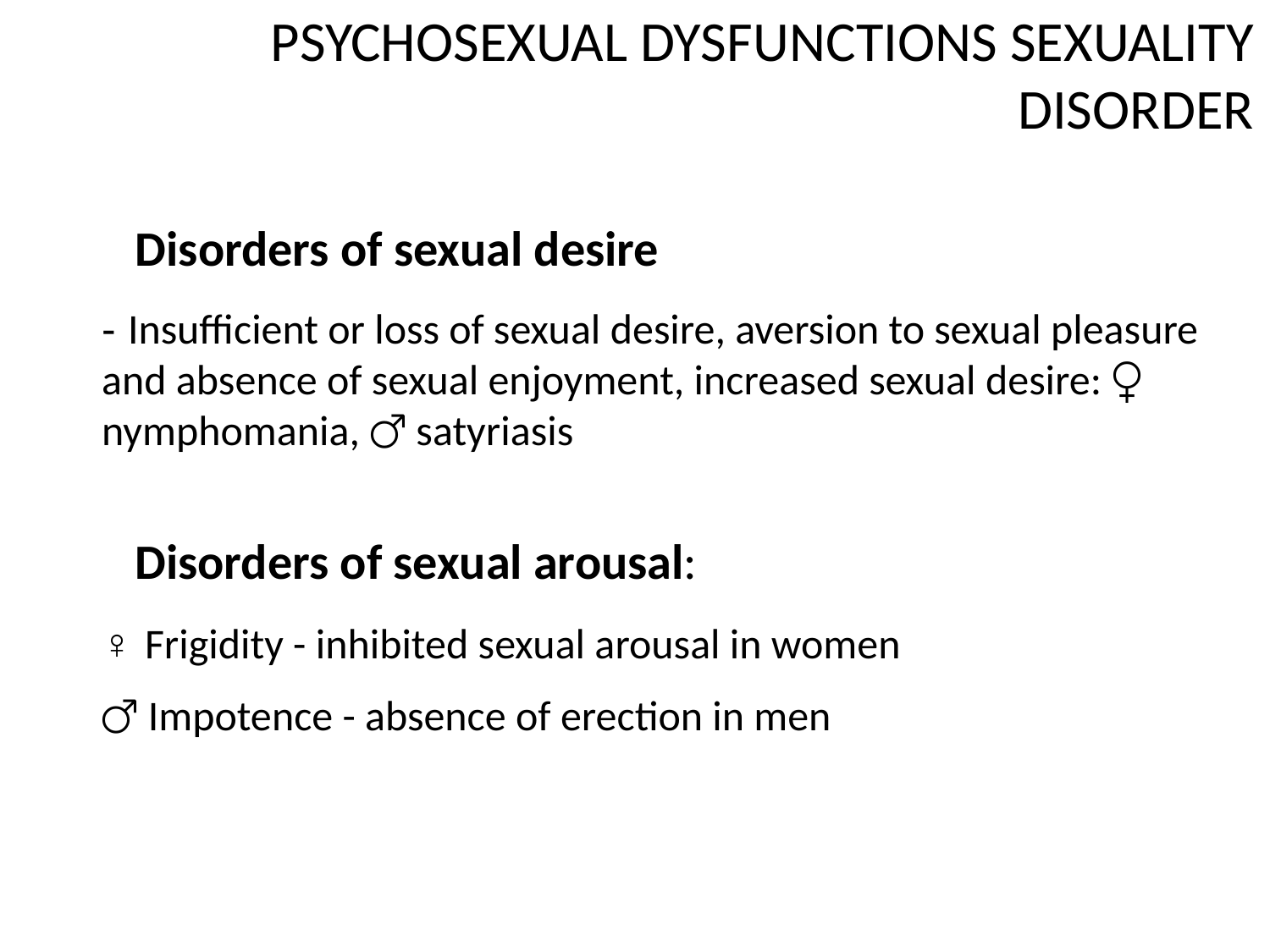

PSYCHOSEXUAL DYSFUNCTIONS SEXUALITY DISORDER
#
Disorders of sexual desire
- Insufficient or loss of sexual desire, aversion to sexual pleasure and absence of sexual enjoyment, increased sexual desire: ♀ nymphomania, ♂ satyriasis
Disorders of sexual arousal:
♀ Frigidity - inhibited sexual arousal in women
♂ Impotence - absence of erection in men